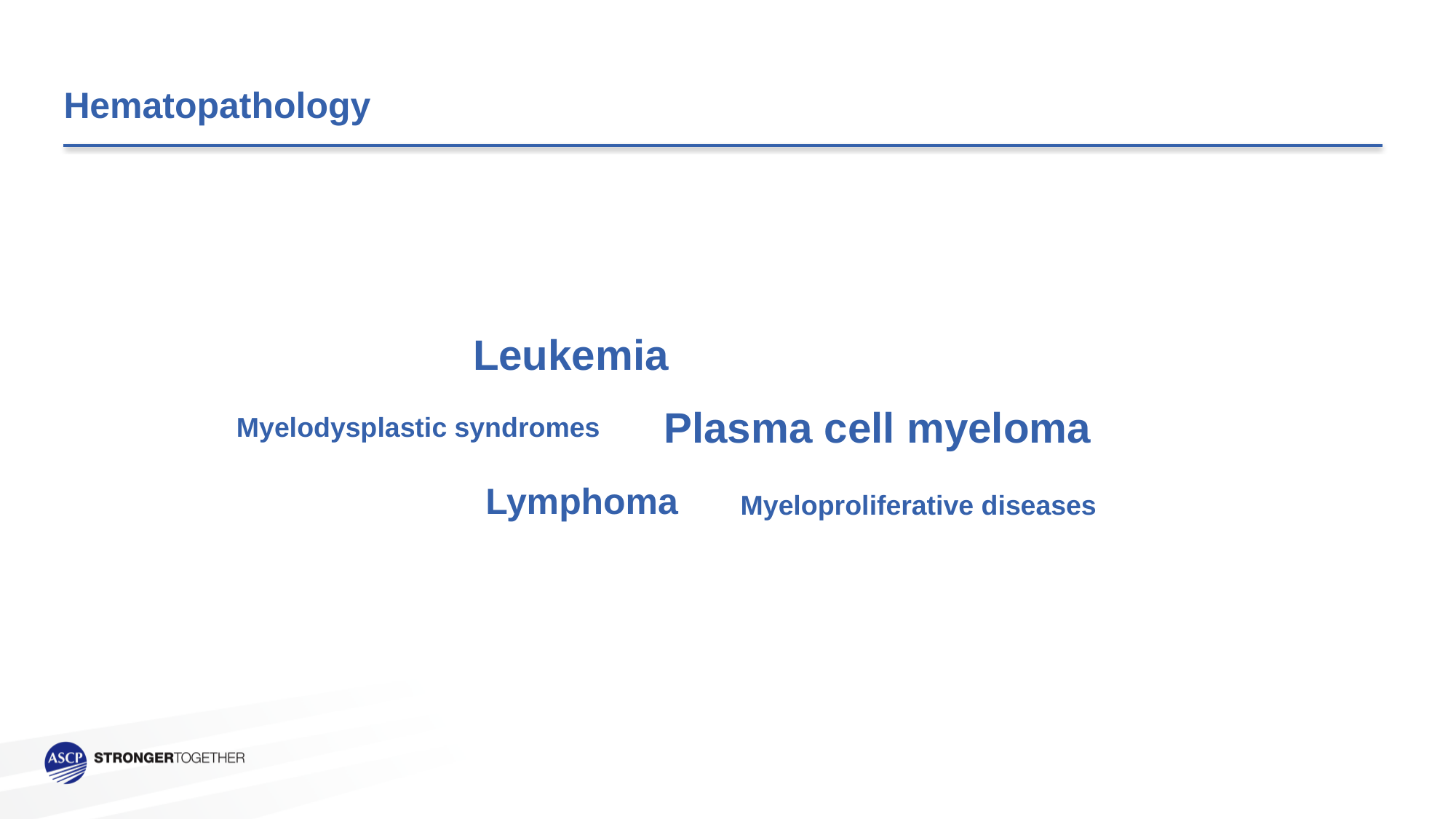

Hematopathology
Leukemia
Plasma cell myeloma
Myelodysplastic syndromes
Lymphoma
Myeloproliferative diseases